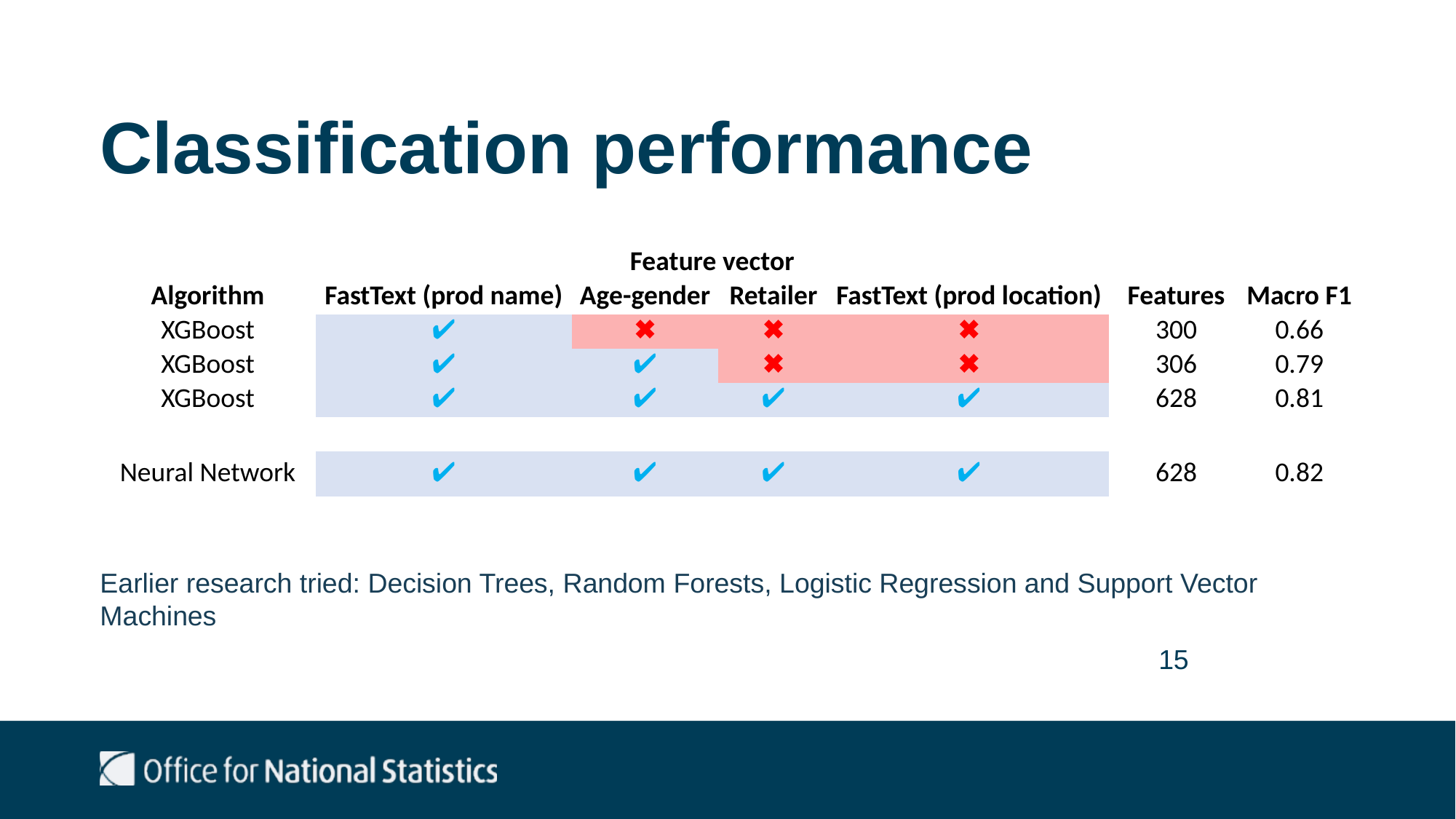

# Classification performance
|  | Feature vector |  |  |  |  |  |
| --- | --- | --- | --- | --- | --- | --- |
| Algorithm | FastText (prod name) | Age-gender | Retailer | FastText (prod location) | Features | Macro F1 |
| XGBoost | ✔ | ✖ | ✖ | ✖ | 300 | 0.66 |
| XGBoost | ✔ | ✔ | ✖ | ✖ | 306 | 0.79 |
| XGBoost | ✔ | ✔ | ✔ | ✔ | 628 | 0.81 |
|  |  |  |  |  |  |  |
| Neural Network | ✔ | ✔ | ✔ | ✔ | 628 | 0.82 |
Earlier research tried: Decision Trees, Random Forests, Logistic Regression and Support Vector Machines
15